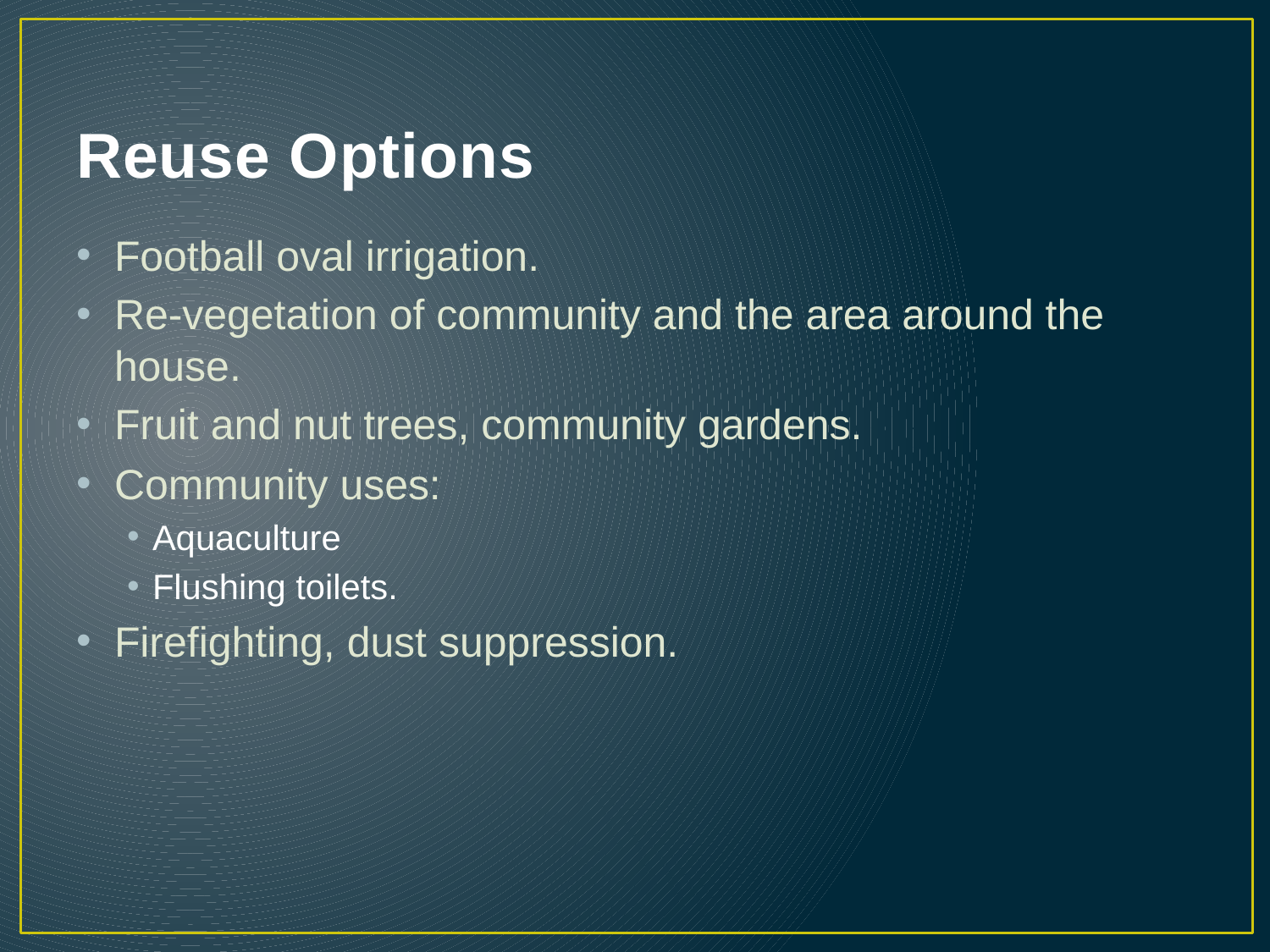

# Reuse Options
Football oval irrigation.
Re-vegetation of community and the area around the house.
Fruit and nut trees, community gardens.
Community uses:
Aquaculture
Flushing toilets.
Firefighting, dust suppression.